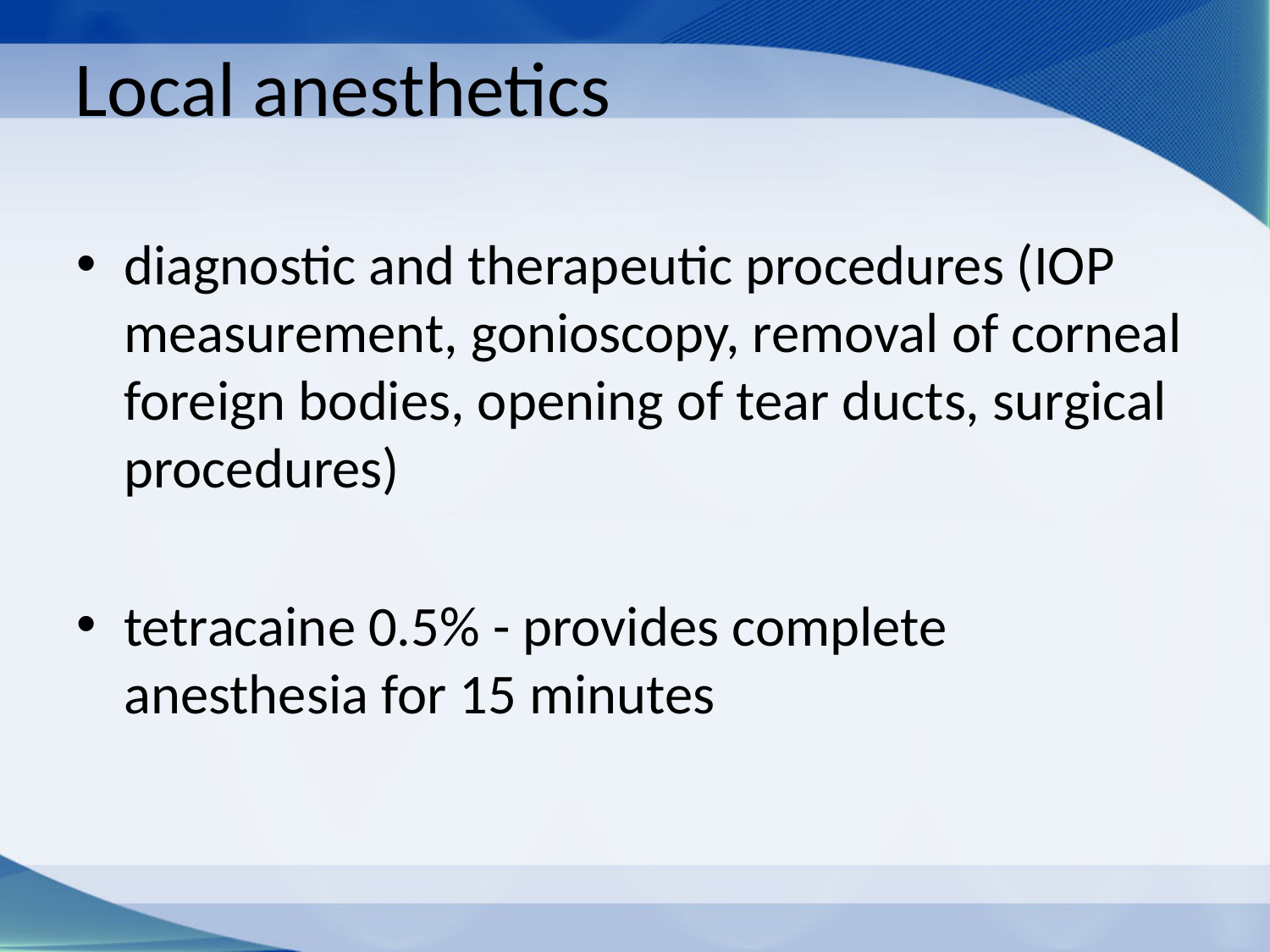

# Local anesthetics
diagnostic and therapeutic procedures (IOP measurement, gonioscopy, removal of corneal foreign bodies, opening of tear ducts, surgical procedures)

tetracaine 0.5% - provides complete anesthesia for 15 minutes